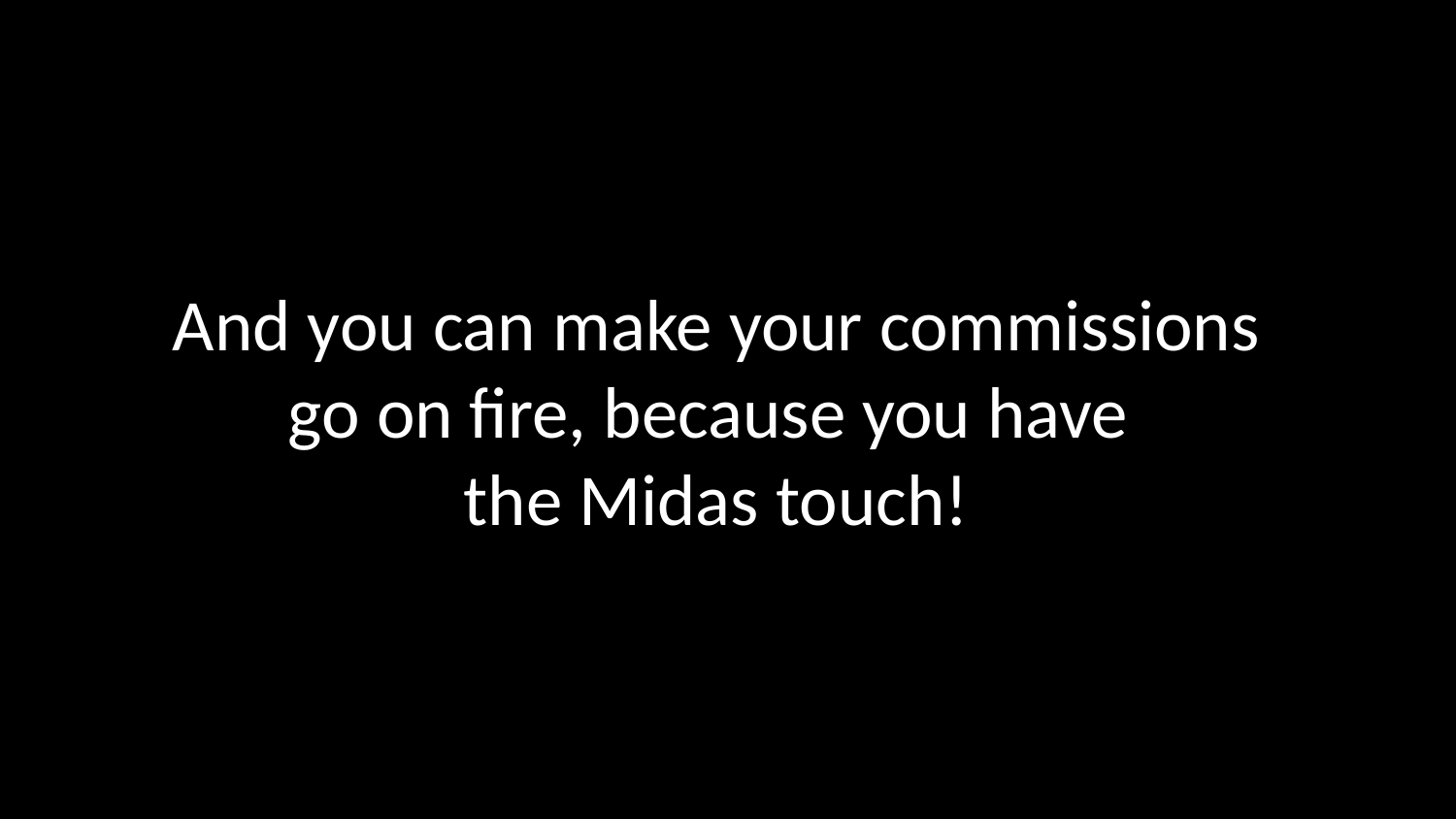

# And you can make your commissions go on fire, because you have the Midas touch!